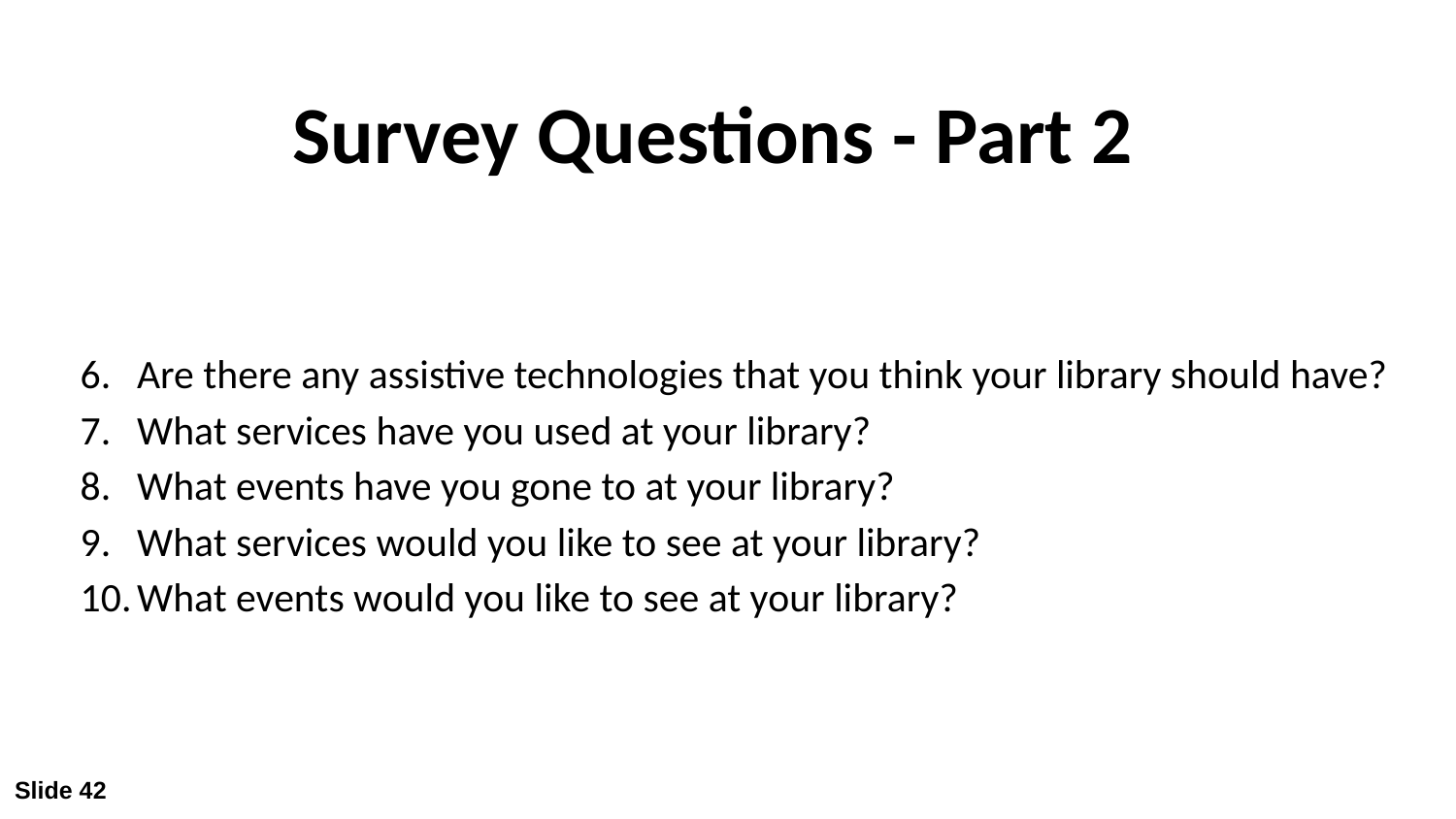

# Survey Questions - Part 2
Are there any assistive technologies that you think your library should have?
What services have you used at your library?
What events have you gone to at your library?
What services would you like to see at your library?
What events would you like to see at your library?
Slide 42